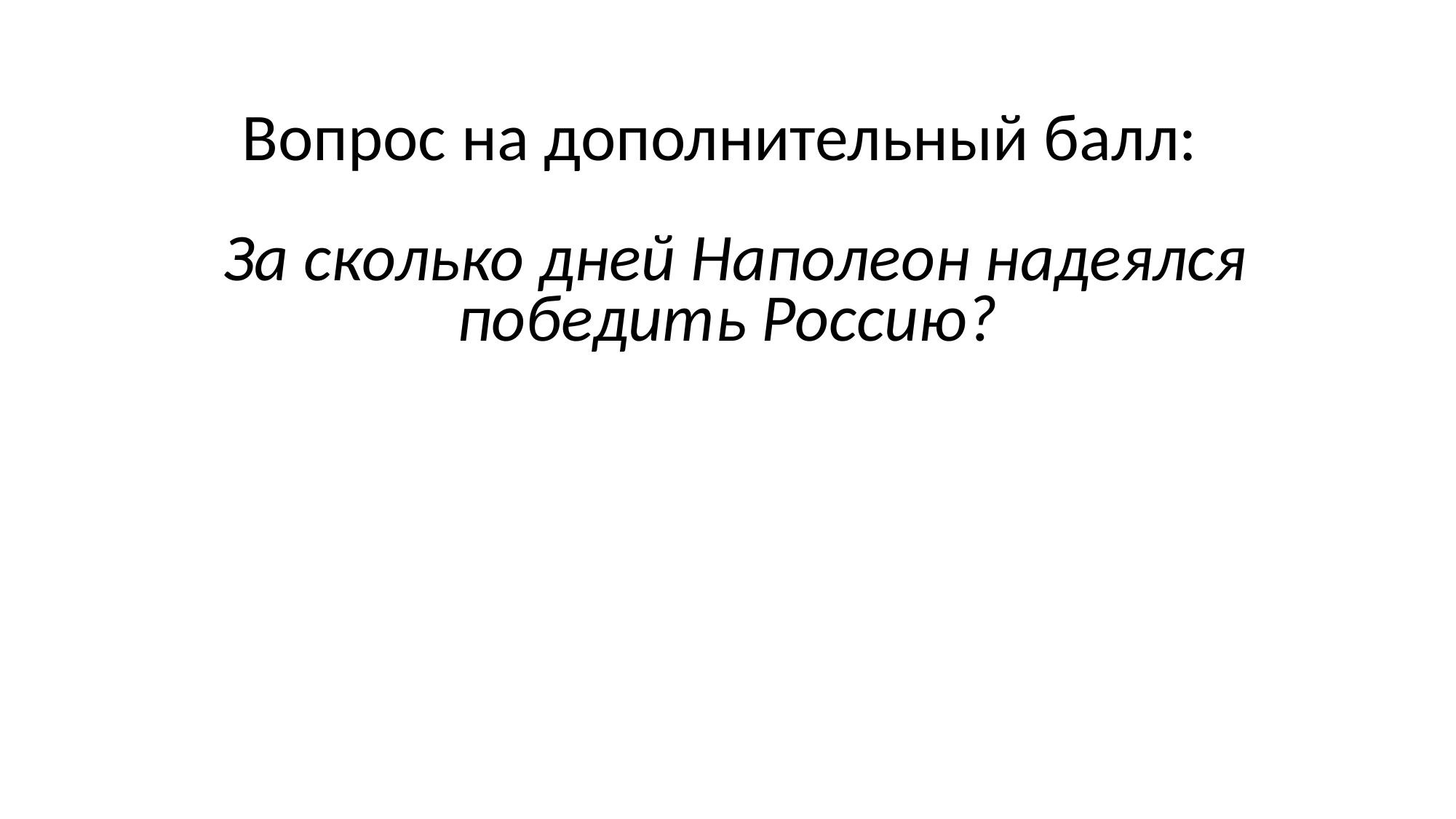

# Вопрос на дополнительный балл:  За сколько дней Наполеон надеялся победить Россию?